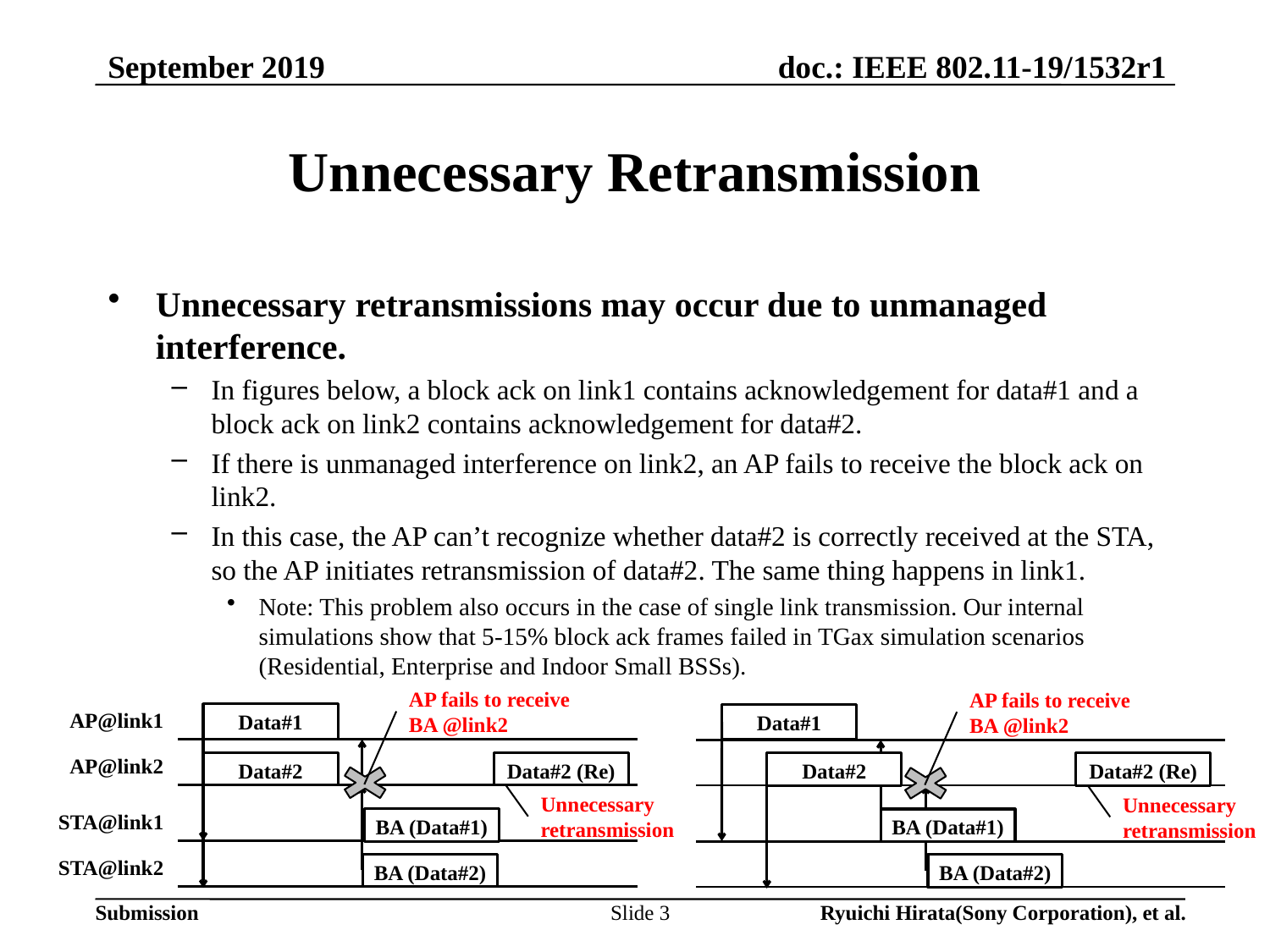

September 2019
# Unnecessary Retransmission
Unnecessary retransmissions may occur due to unmanaged interference.
In figures below, a block ack on link1 contains acknowledgement for data#1 and a block ack on link2 contains acknowledgement for data#2.
If there is unmanaged interference on link2, an AP fails to receive the block ack on link2.
In this case, the AP can’t recognize whether data#2 is correctly received at the STA, so the AP initiates retransmission of data#2. The same thing happens in link1.
Note: This problem also occurs in the case of single link transmission. Our internal simulations show that 5-15% block ack frames failed in TGax simulation scenarios (Residential, Enterprise and Indoor Small BSSs).
AP fails to receive
BA @link2
AP@link1
Data#1
AP@link2
Data#2
Data#2 (Re)

Unnecessary
retransmission
STA@link1
BA (Data#1)
STA@link2
BA (Data#2)
AP fails to receive
BA @link2
Data#1
Data#2
Data#2 (Re)

Unnecessary
retransmission
BA (Data#1)
BA (Data#2)
Slide 3
Ryuichi Hirata(Sony Corporation), et al.